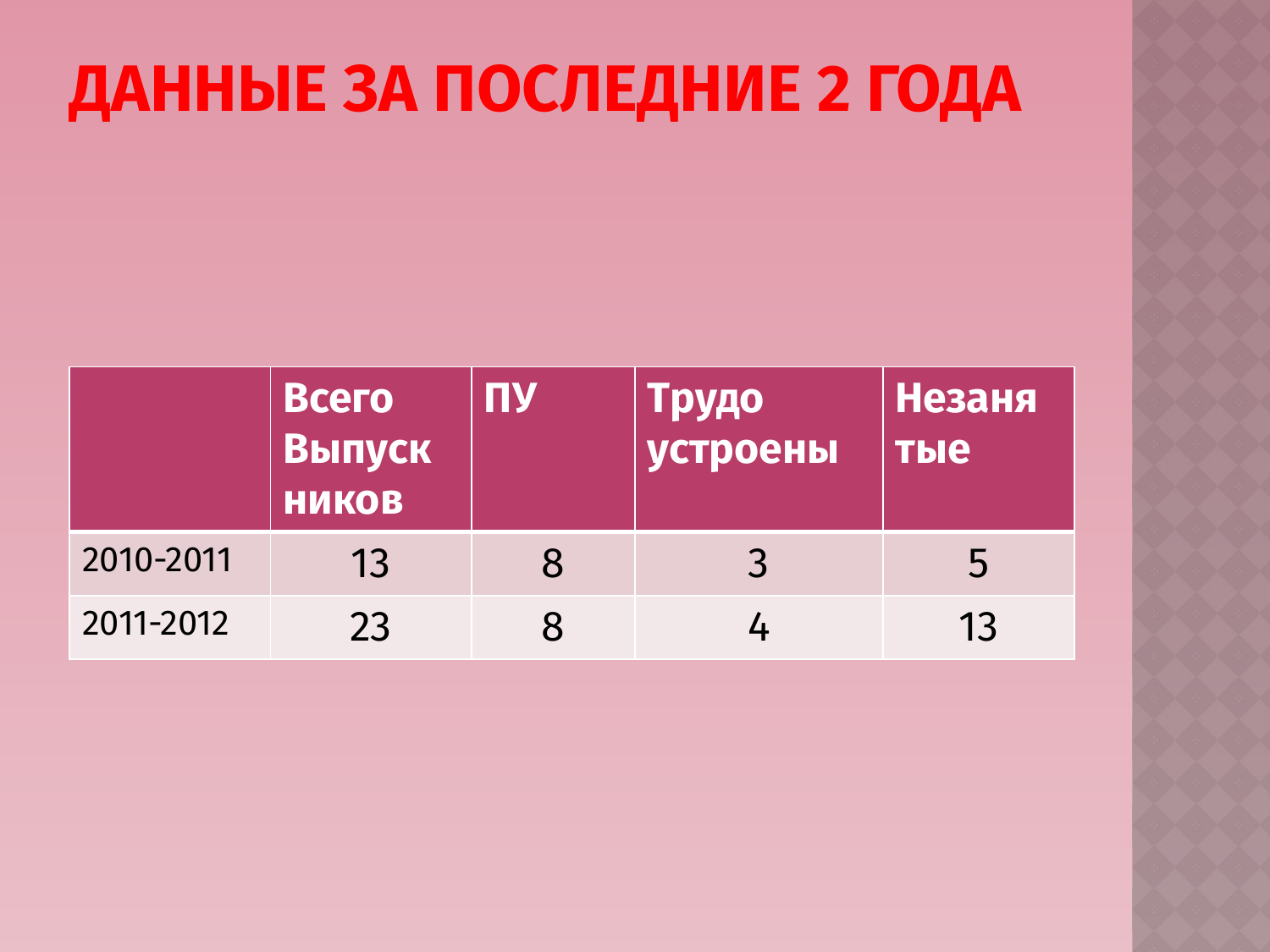

# Данные за последние 2 года
|  | Всего Выпуск ников | ПУ | Трудо устроены | Незаня тые |
| --- | --- | --- | --- | --- |
| 2010-2011 | 13 | 8 | 3 | 5 |
| 2011-2012 | 23 | 8 | 4 | 13 |